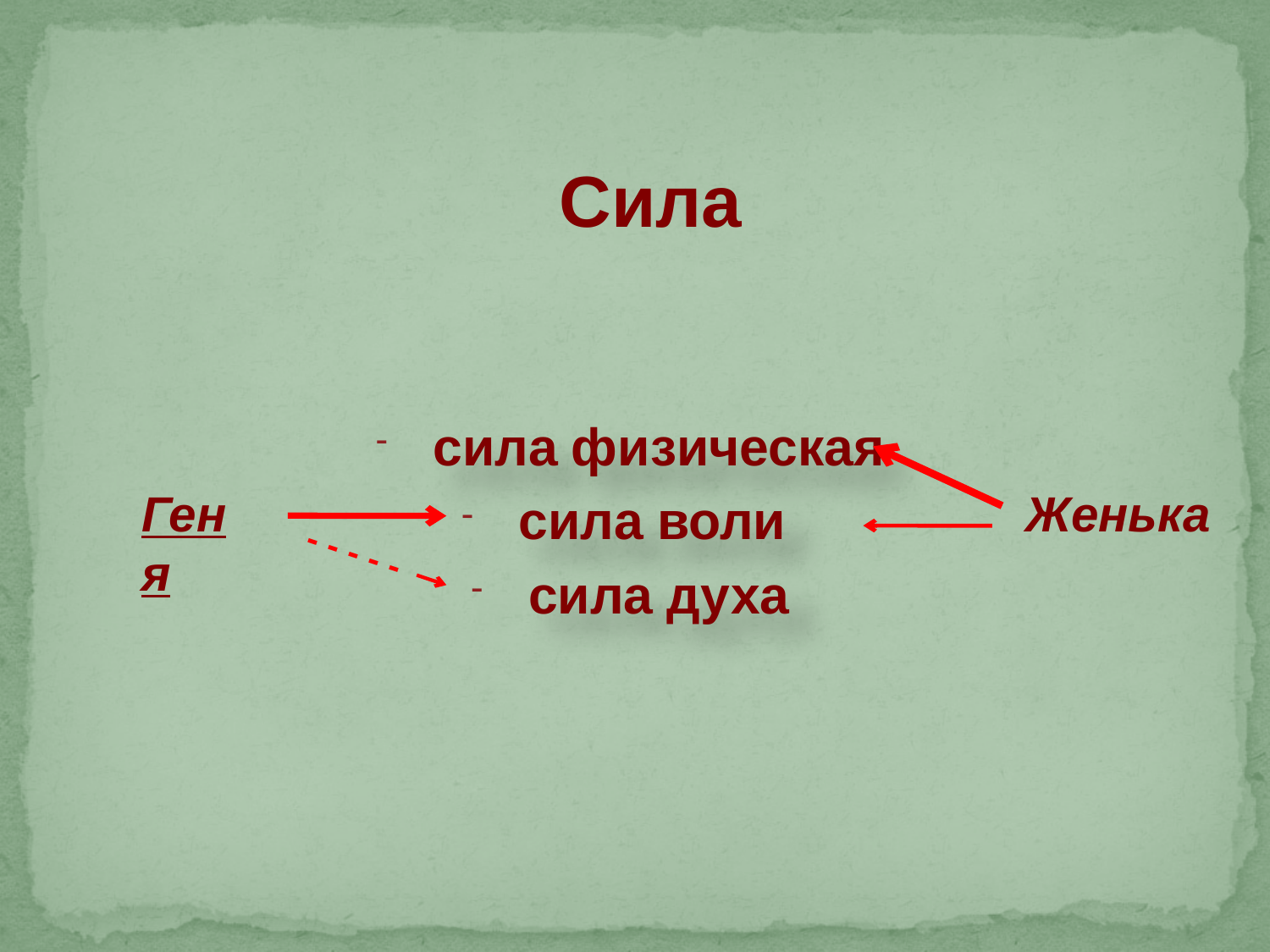

# Сила
сила физическая
сила воли
сила духа

Геня
Женька
- - - - -